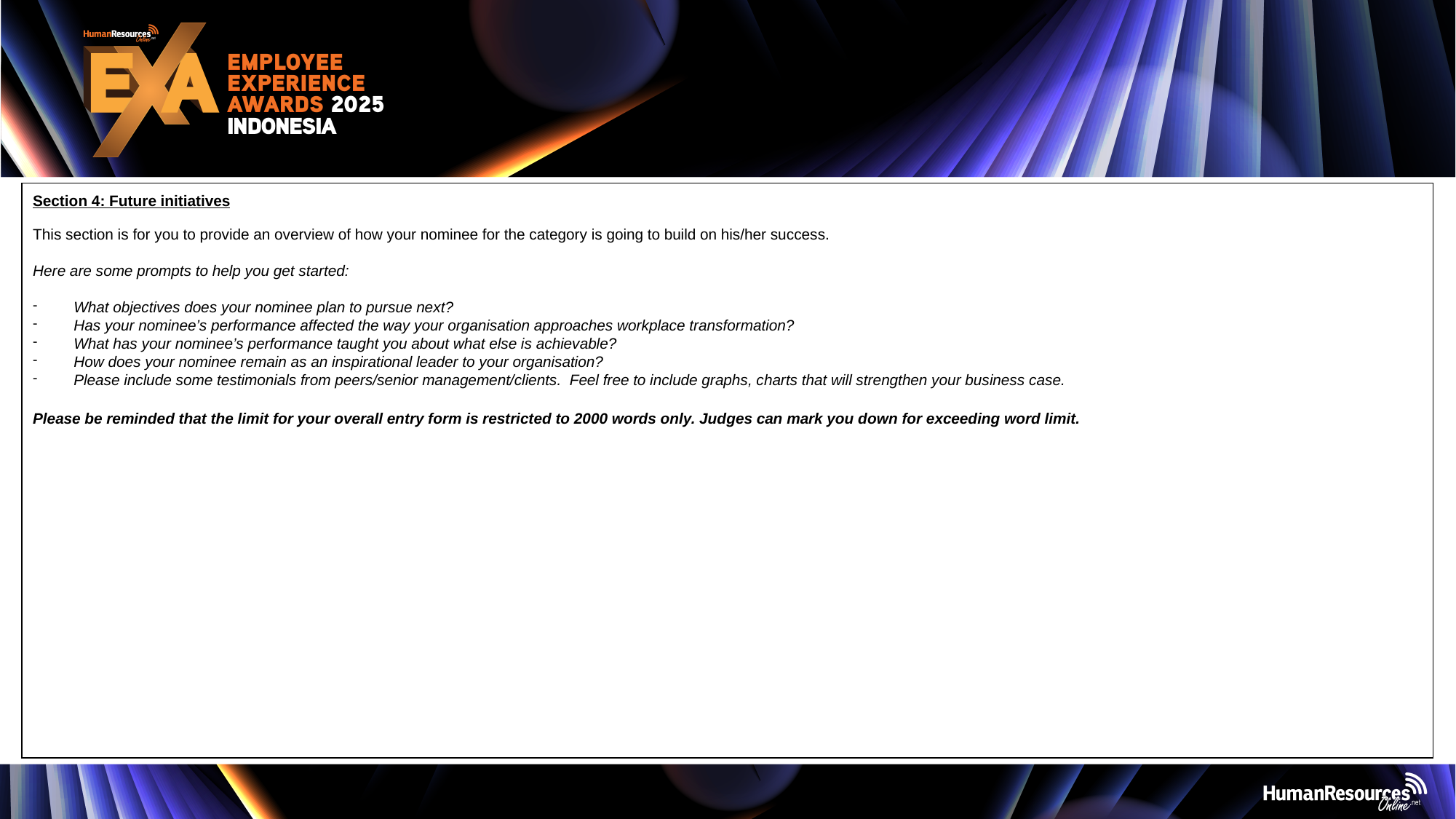

Section 4: Future initiatives
This section is for you to provide an overview of how your nominee for the category is going to build on his/her success.

Here are some prompts to help you get started:

What objectives does your nominee plan to pursue next?
Has your nominee’s performance affected the way your organisation approaches workplace transformation?
What has your nominee’s performance taught you about what else is achievable?
How does your nominee remain as an inspirational leader to your organisation?
Please include some testimonials from peers/senior management/clients.  Feel free to include graphs, charts that will strengthen your business case.

Please be reminded that the limit for your overall entry form is restricted to 2000 words only. Judges can mark you down for exceeding word limit.